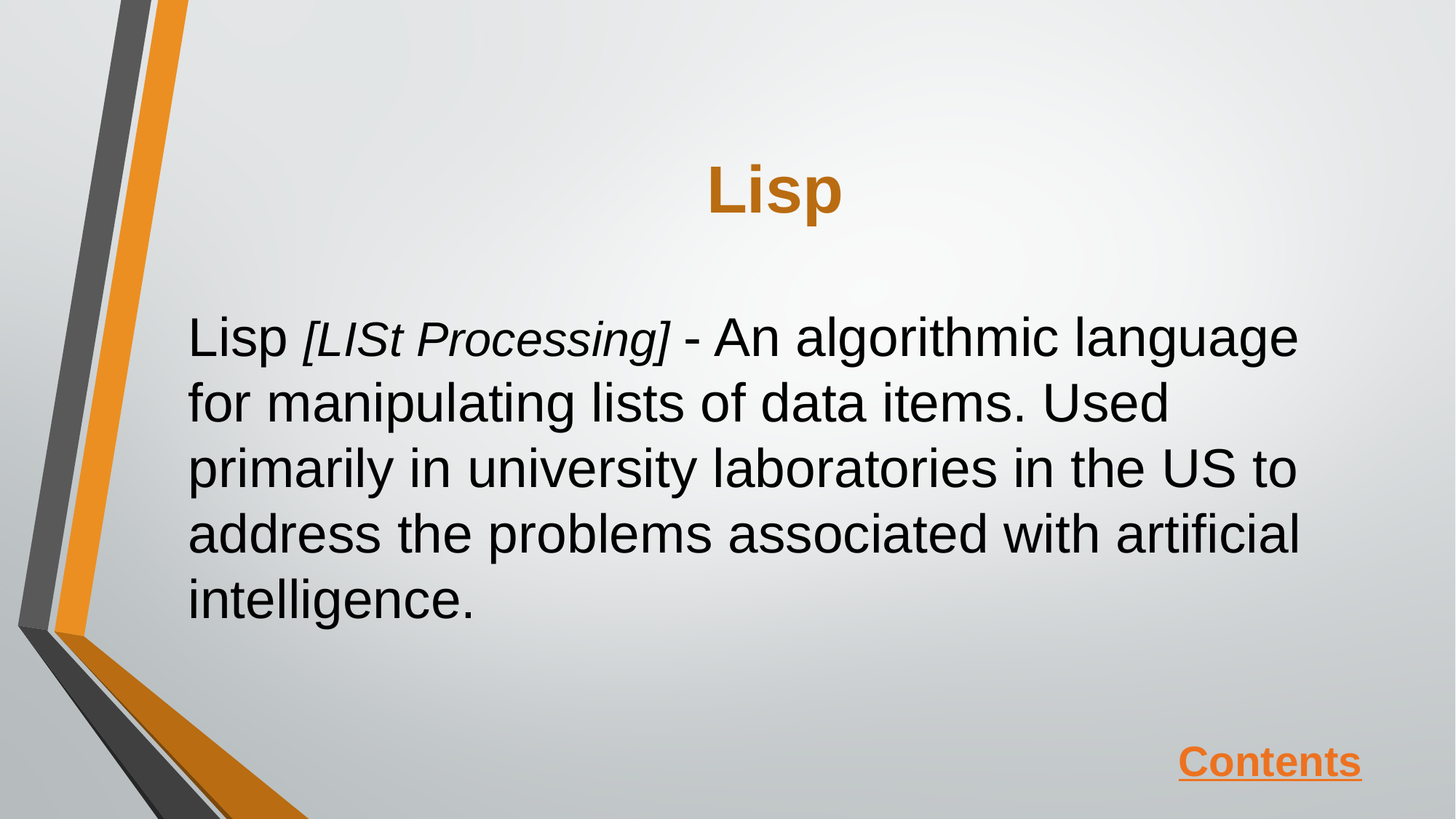

# Lisp
Lisp [LISt Processing] - An algorithmic language for manipulating lists of data items. Used primarily in university laboratories in the US to address the problems associated with artificial intelligence.
Contents